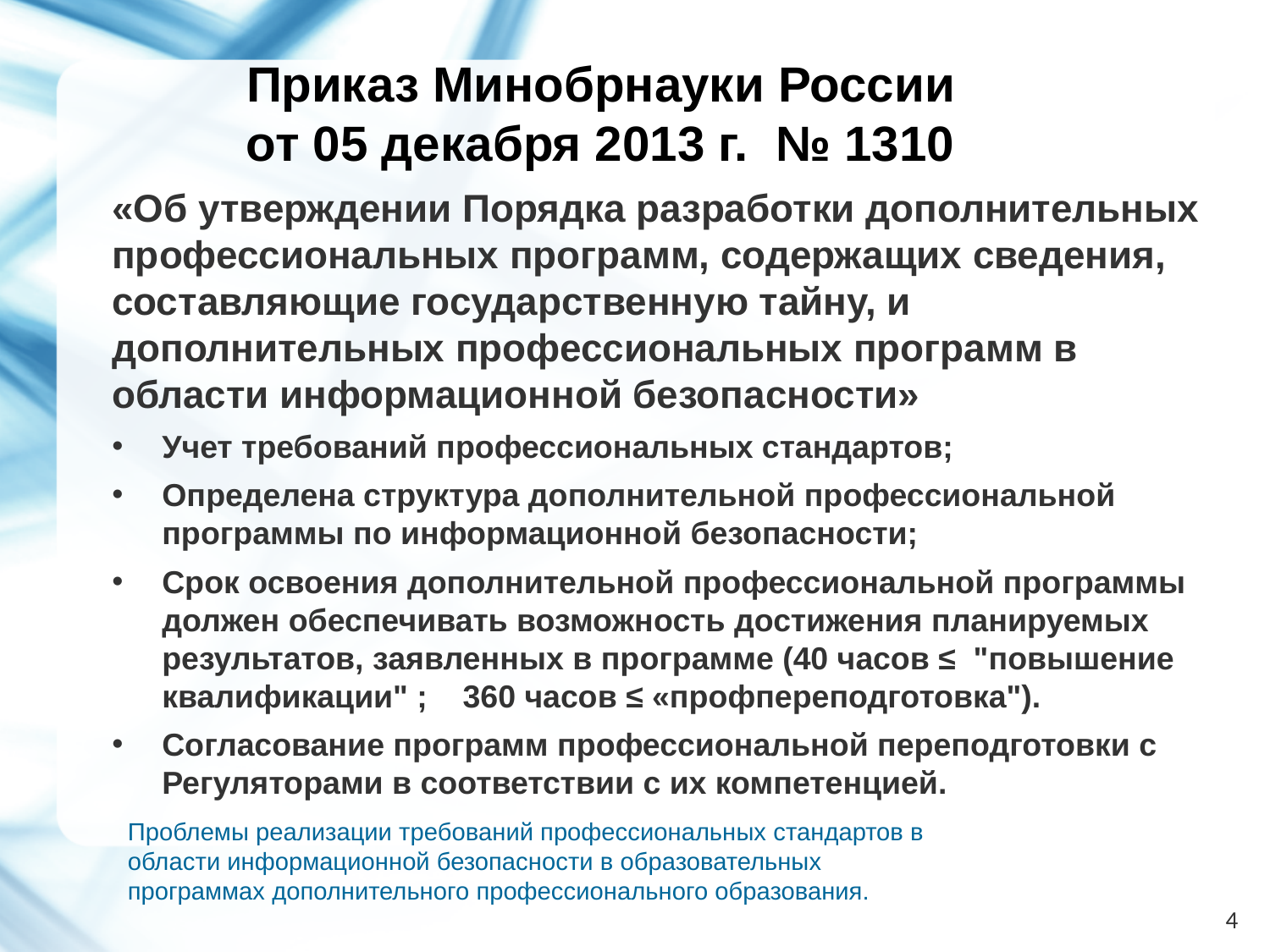

# Приказ Минобрнауки России от 05 декабря 2013 г.  № 1310
«Об утверждении Порядка разработки дополнительных профессиональных программ, содержащих сведения, составляющие государственную тайну, и дополнительных профессиональных программ в области информационной безопасности»
Учет требований профессиональных стандартов;
Определена структура дополнительной профессиональной программы по информационной безопасности;
Срок освоения дополнительной профессиональной программы должен обеспечивать возможность достижения планируемых результатов, заявленных в программе (40 часов ≤  "повышение квалификации" ;    360 часов ≤ «профпереподготовка").
Согласование программ профессиональной переподготовки с Регуляторами в соответствии с их компетенцией.
Проблемы реализации требований профессиональных стандартов в области информационной безопасности в образовательных программах дополнительного профессионального образования.
4